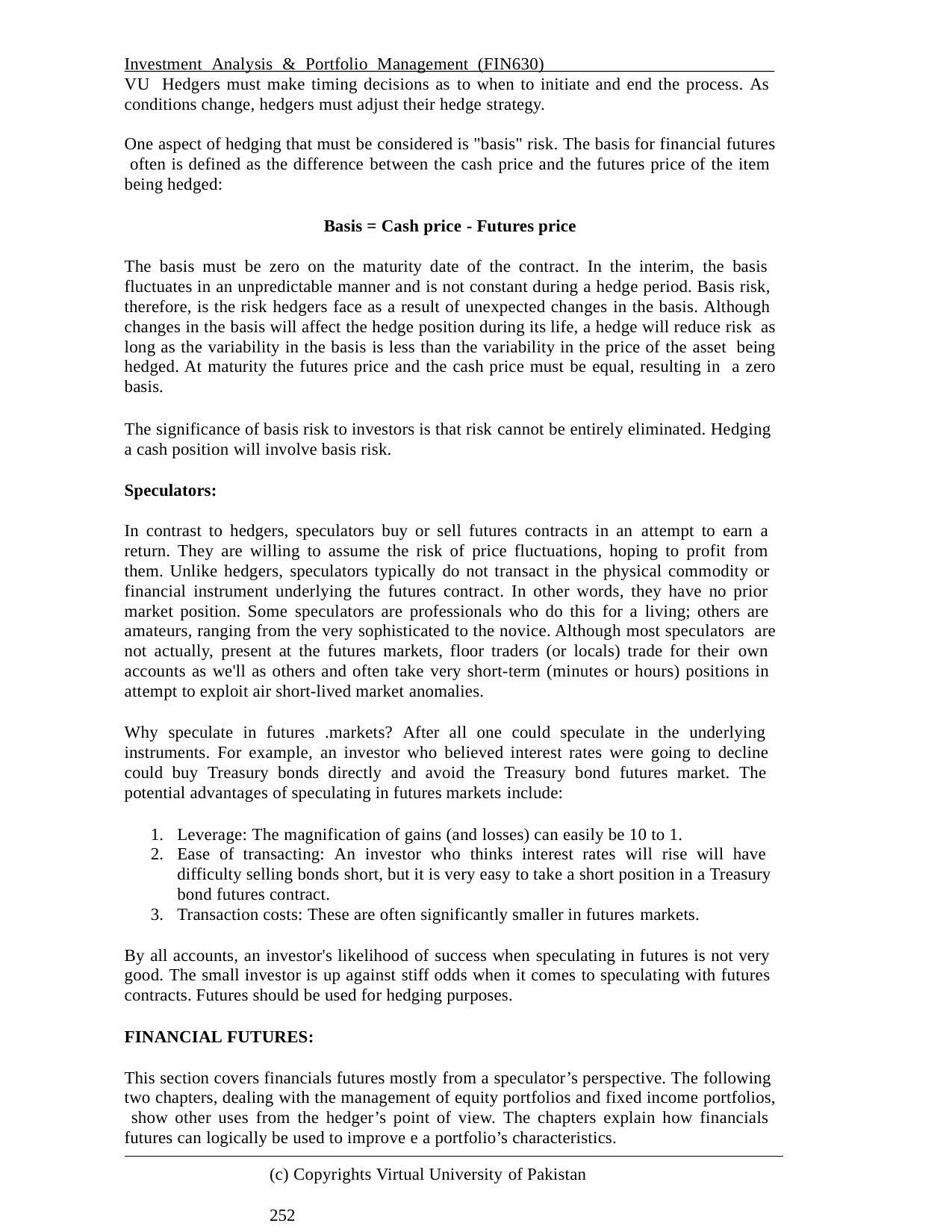

Investment Analysis & Portfolio Management (FIN630)	VU  Hedgers must make timing decisions as to when to initiate and end the process. As  conditions change, hedgers must adjust their hedge strategy.

One aspect of hedging that must be considered is "basis" risk. The basis for financial futures  often is defined as the difference between the cash price and the futures price of the item  being hedged:

Basis = Cash price - Futures price

The basis must be zero on the maturity date of the contract. In the interim, the basis  fluctuates in an unpredictable manner and is not constant during a hedge period. Basis risk,  therefore, is the risk hedgers face as a result of unexpected changes in the basis. Although  changes in the basis will affect the hedge position during its life, a hedge will reduce risk  as long as the variability in the basis is less than the variability in the price of the asset  being hedged. At maturity the futures price and the cash price must be equal, resulting in  a zero basis.

The significance of basis risk to investors is that risk cannot be entirely eliminated. Hedging  a cash position will involve basis risk.

Speculators:

In contrast to hedgers, speculators buy or sell futures contracts in an attempt to earn a  return. They are willing to assume the risk of price fluctuations, hoping to profit from  them. Unlike hedgers, speculators typically do not transact in the physical commodity or  financial instrument underlying the futures contract. In other words, they have no prior  market position. Some speculators are professionals who do this for a living; others are  amateurs, ranging from the very sophisticated to the novice. Although most speculators  are not actually, present at the futures markets, floor traders (or locals) trade for their own  accounts as we'll as others and often take very short-term (minutes or hours) positions in  attempt to exploit air short-lived market anomalies.

Why speculate in futures .markets? After all one could speculate in the underlying  instruments. For example, an investor who believed interest rates were going to decline  could buy Treasury bonds directly and avoid the Treasury bond futures market. The  potential advantages of speculating in futures markets include:

Leverage: The magnification of gains (and losses) can easily be 10 to 1.
Ease of transacting: An investor who thinks interest rates will rise will have  difficulty selling bonds short, but it is very easy to take a short position in a Treasury  bond futures contract.
Transaction costs: These are often significantly smaller in futures markets.

By all accounts, an investor's likelihood of success when speculating in futures is not very  good. The small investor is up against stiff odds when it comes to speculating with futures  contracts. Futures should be used for hedging purposes.

FINANCIAL FUTURES:

This section covers financials futures mostly from a speculator’s perspective. The following  two chapters, dealing with the management of equity portfolios and fixed income portfolios,  show other uses from the hedger’s point of view. The chapters explain how financials  futures can logically be used to improve e a portfolio’s characteristics.
(c) Copyrights Virtual University of Pakistan	252